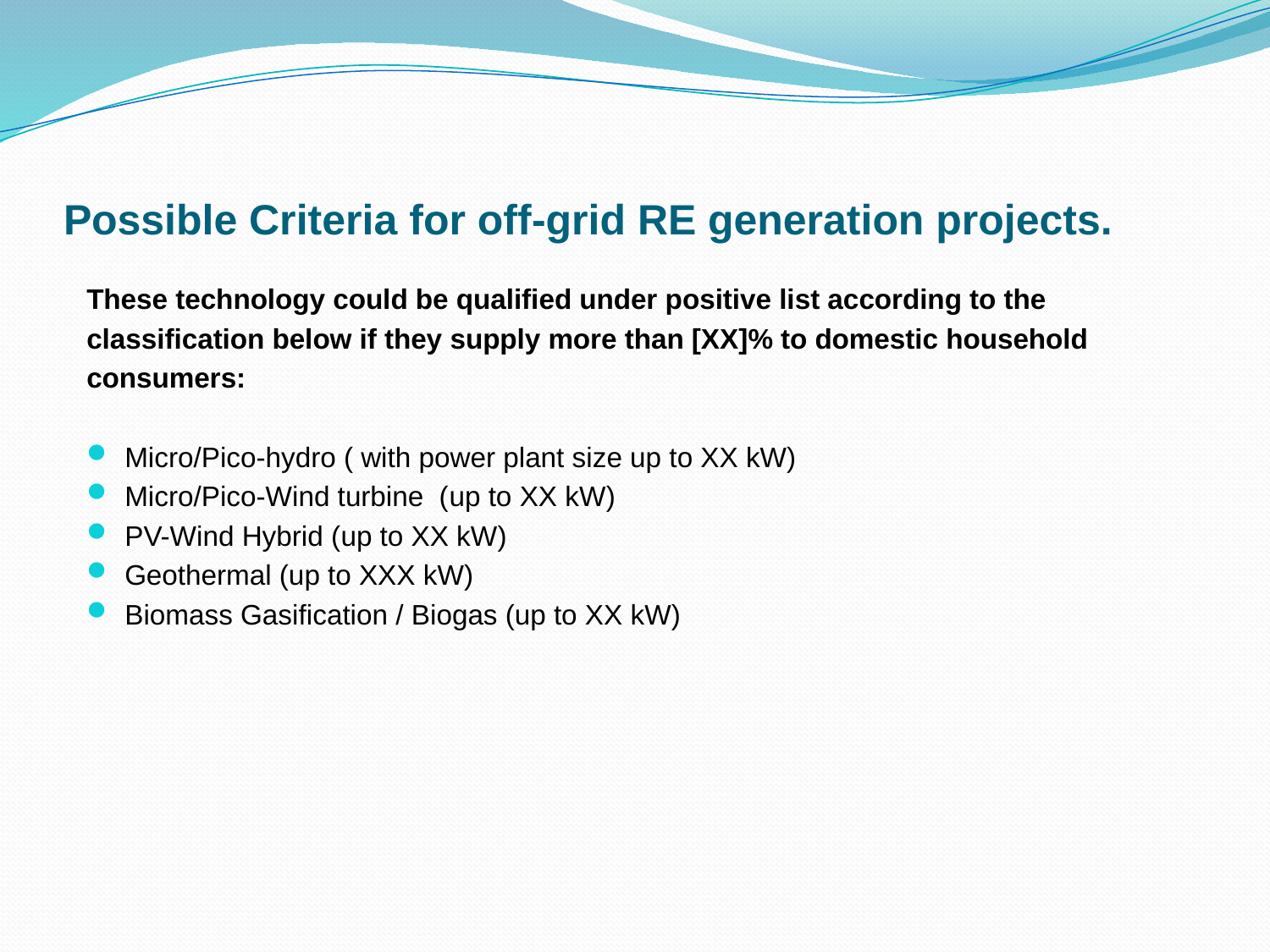

# Possible Criteria for off-grid RE generation projects.
These technology could be qualified under positive list according to the
classification below if they supply more than [XX]% to domestic household
consumers:

Micro/Pico-hydro ( with power plant size up to XX kW)
Micro/Pico-Wind turbine  (up to XX kW)
PV-Wind Hybrid (up to XX kW)
Geothermal (up to XXX kW)
Biomass Gasification / Biogas (up to XX kW)